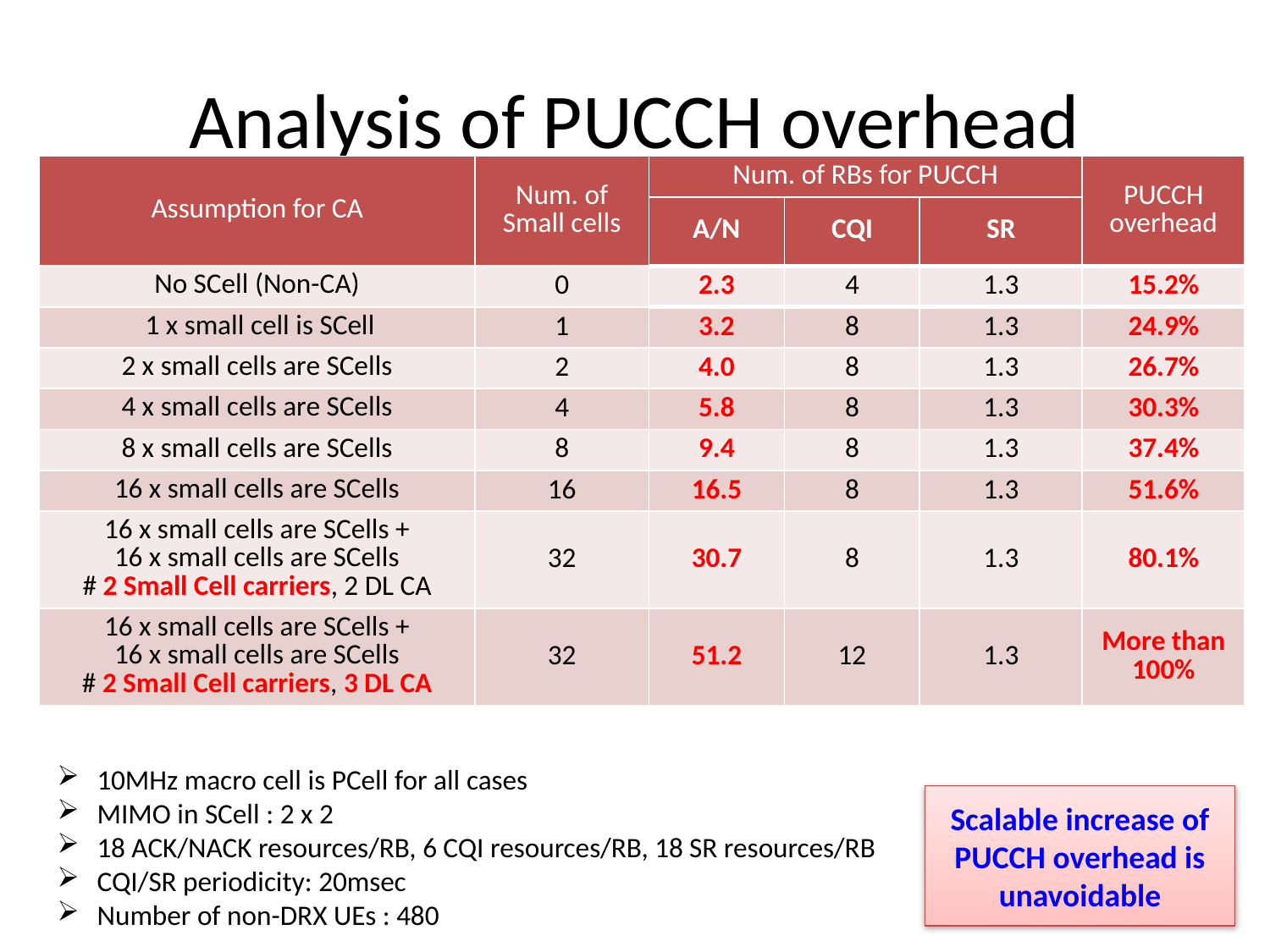

# Analysis of PUCCH overhead
| Assumption for CA | Num. of Small cells | Num. of RBs for PUCCH |  |  | PUCCH overhead |
| --- | --- | --- | --- | --- | --- |
|  |  | A/N | CQI | SR |  |
| No SCell (Non-CA) | 0 | 2.3 | 4 | 1.3 | 15.2% |
| 1 x small cell is SCell | 1 | 3.2 | 8 | 1.3 | 24.9% |
| 2 x small cells are SCells | 2 | 4.0 | 8 | 1.3 | 26.7% |
| 4 x small cells are SCells | 4 | 5.8 | 8 | 1.3 | 30.3% |
| 8 x small cells are SCells | 8 | 9.4 | 8 | 1.3 | 37.4% |
| 16 x small cells are SCells | 16 | 16.5 | 8 | 1.3 | 51.6% |
| 16 x small cells are SCells + 16 x small cells are SCells # 2 Small Cell carriers, 2 DL CA | 32 | 30.7 | 8 | 1.3 | 80.1% |
| 16 x small cells are SCells + 16 x small cells are SCells # 2 Small Cell carriers, 3 DL CA | 32 | 51.2 | 12 | 1.3 | More than 100% |
10MHz macro cell is PCell for all cases
MIMO in SCell : 2 x 2
18 ACK/NACK resources/RB, 6 CQI resources/RB, 18 SR resources/RB
CQI/SR periodicity: 20msec
Number of non-DRX UEs : 480
Scalable increase of PUCCH overhead is unavoidable